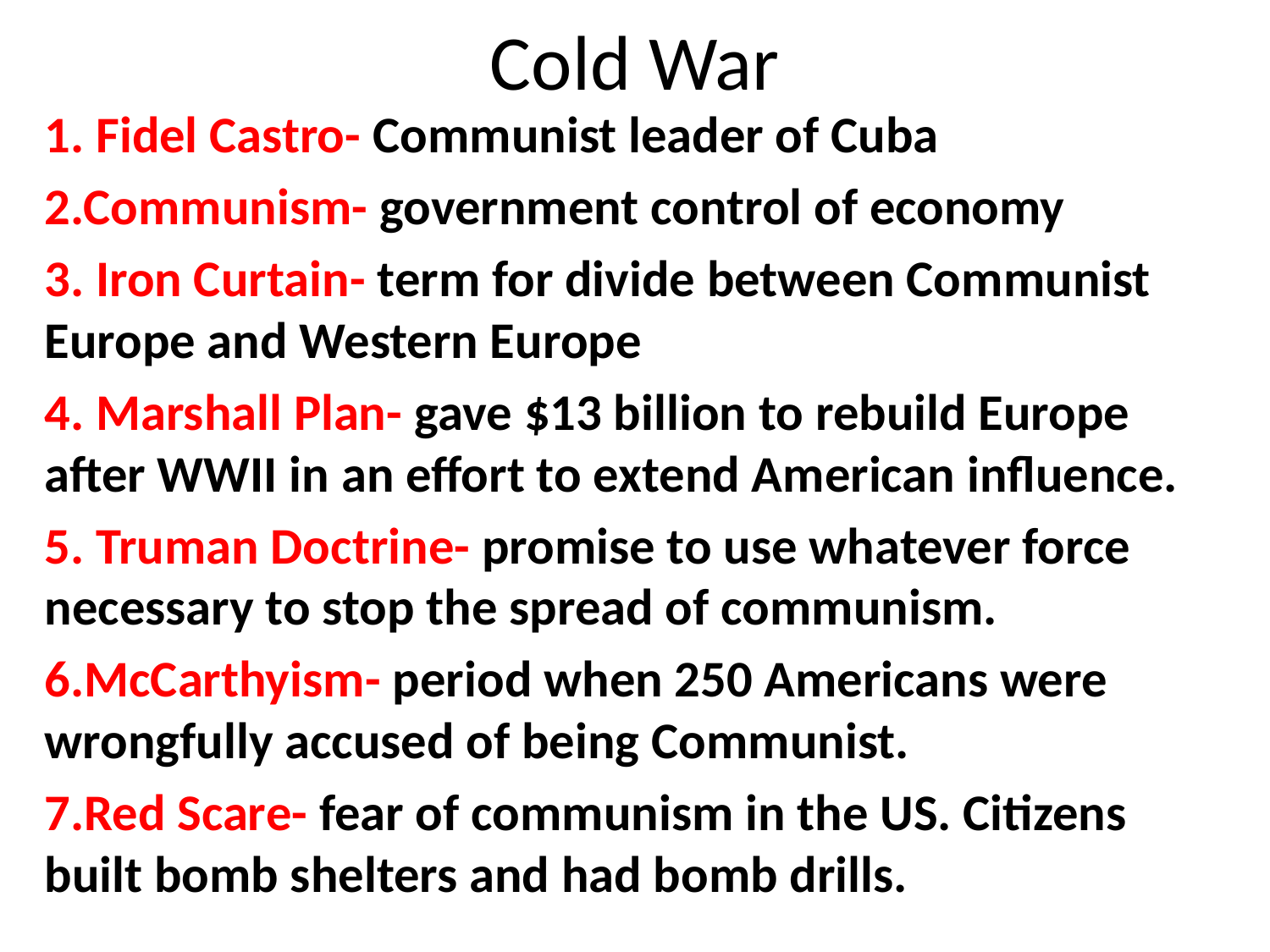

# Cold War
1. Fidel Castro- Communist leader of Cuba
2.Communism- government control of economy
3. Iron Curtain- term for divide between Communist Europe and Western Europe
4. Marshall Plan- gave $13 billion to rebuild Europe after WWII in an effort to extend American influence.
5. Truman Doctrine- promise to use whatever force necessary to stop the spread of communism.
6.McCarthyism- period when 250 Americans were wrongfully accused of being Communist.
7.Red Scare- fear of communism in the US. Citizens built bomb shelters and had bomb drills.